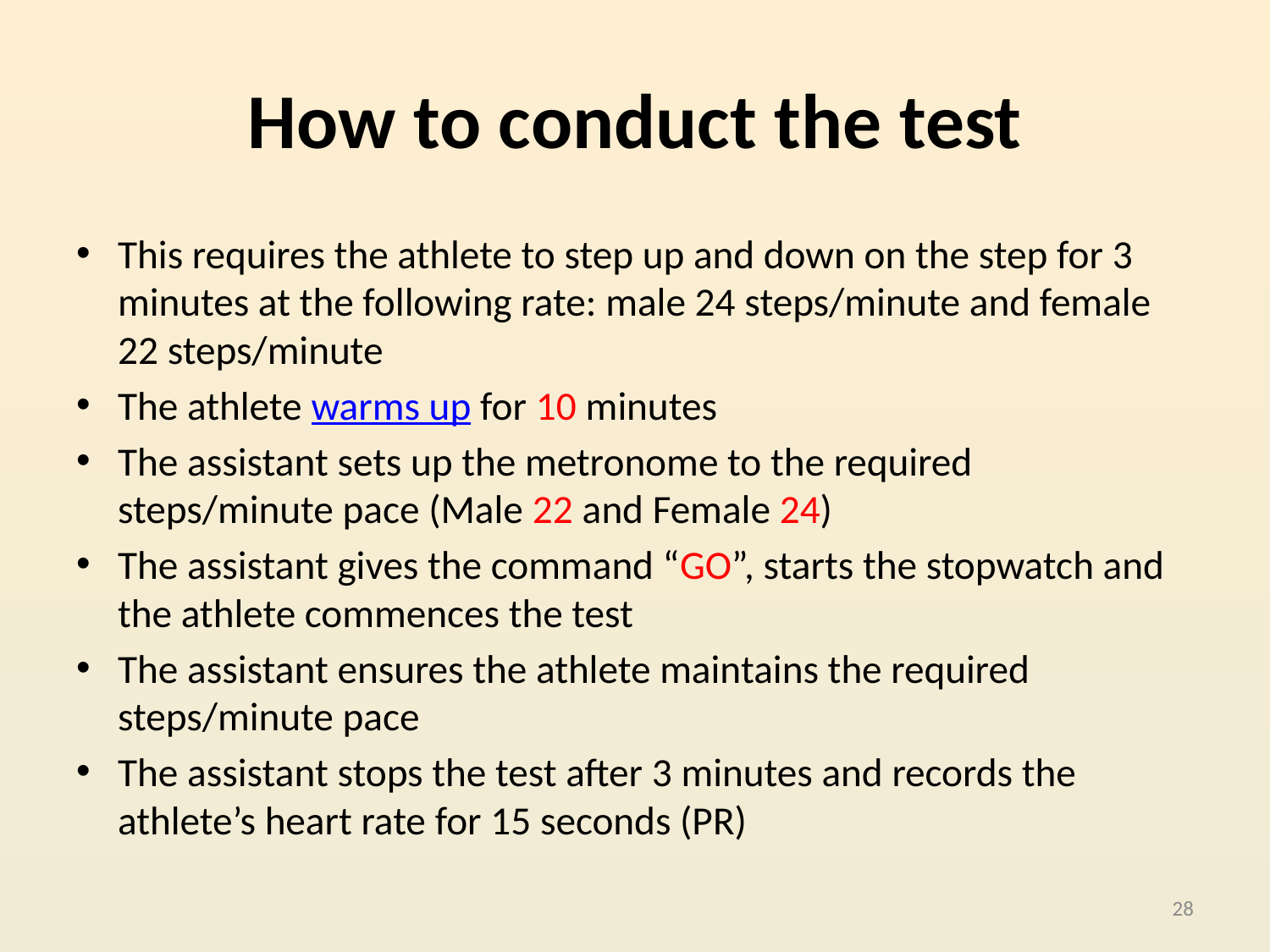

# How to conduct the test
This requires the athlete to step up and down on the step for 3 minutes at the following rate: male 24 steps/minute and female 22 steps/minute
The athlete warms up for 10 minutes
The assistant sets up the metronome to the required steps/minute pace (Male 22 and Female 24)
The assistant gives the command “GO”, starts the stopwatch and the athlete commences the test
The assistant ensures the athlete maintains the required steps/minute pace
The assistant stops the test after 3 minutes and records the athlete’s heart rate for 15 seconds (PR)

28